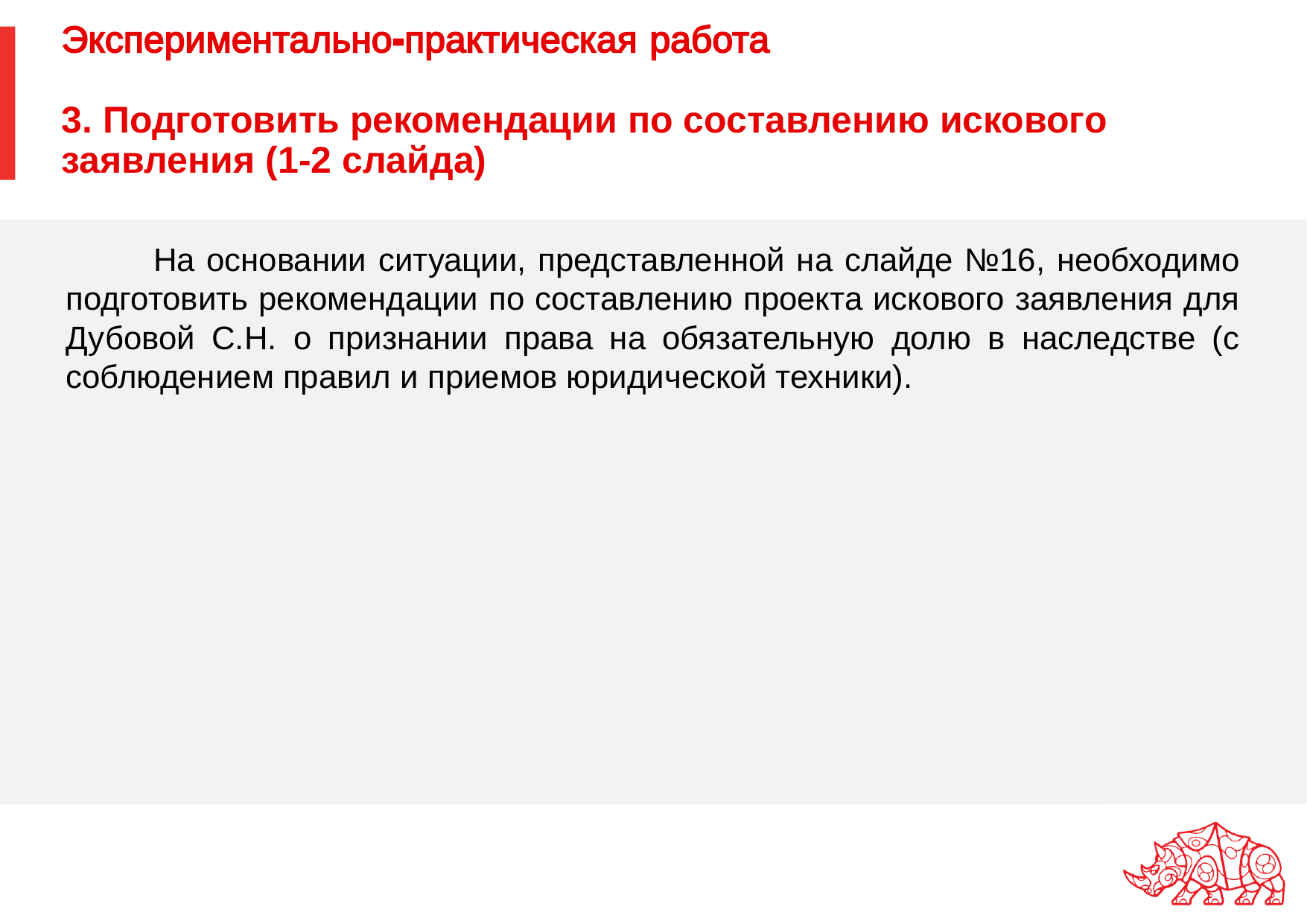

# Экспериментально-практическая работа 3. Подготовить рекомендации по составлению искового заявления (1-2 слайда)
На основании ситуации, представленной на слайде №16, необходимо подготовить рекомендации по составлению проекта искового заявления для Дубовой С.Н. о признании права на обязательную долю в наследстве (с соблюдением правил и приемов юридической техники).